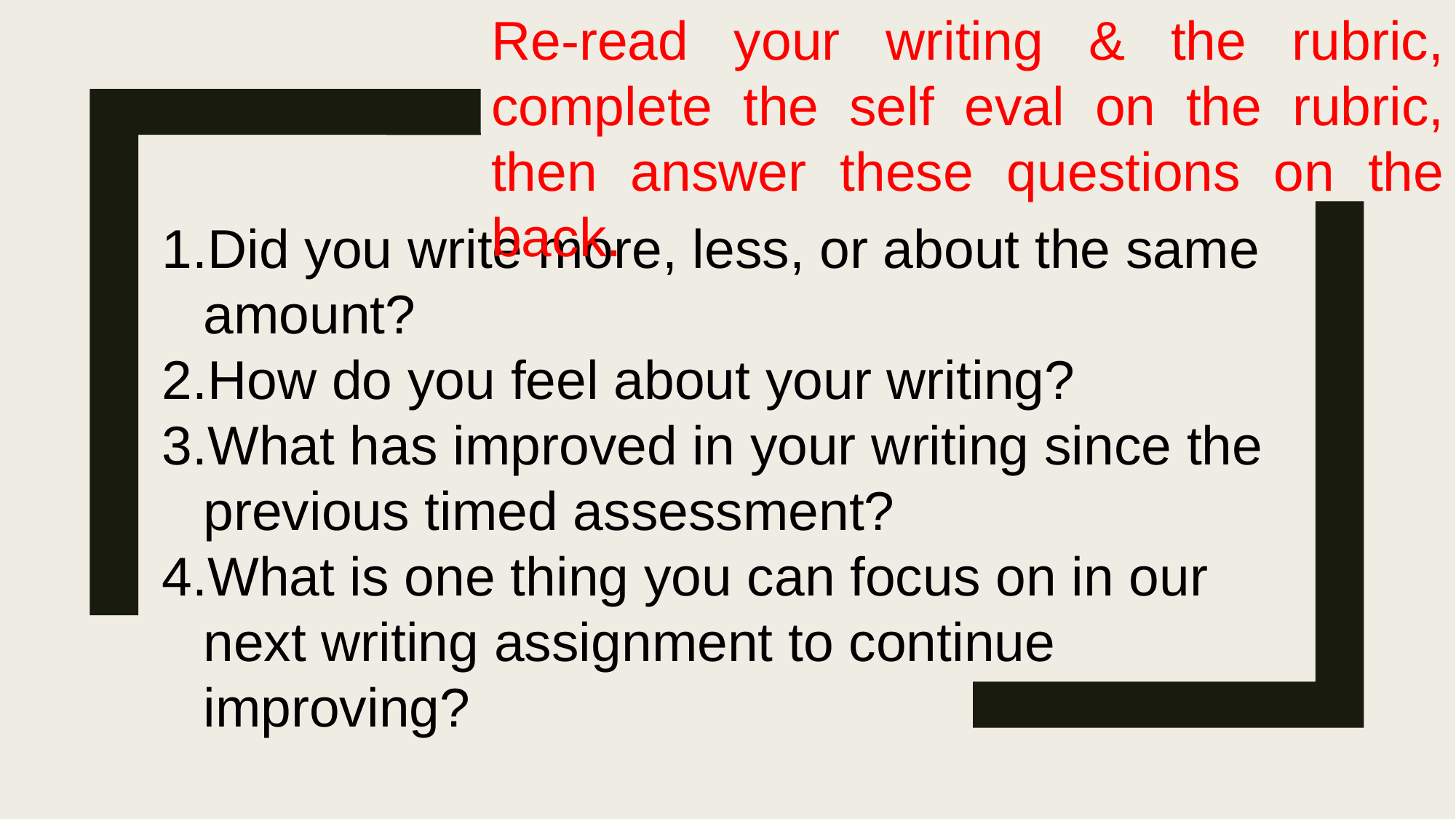

Re-read your writing & the rubric, complete the self eval on the rubric, then answer these questions on the back.
Did you write more, less, or about the same amount?
How do you feel about your writing?
What has improved in your writing since the previous timed assessment?
What is one thing you can focus on in our next writing assignment to continue improving?